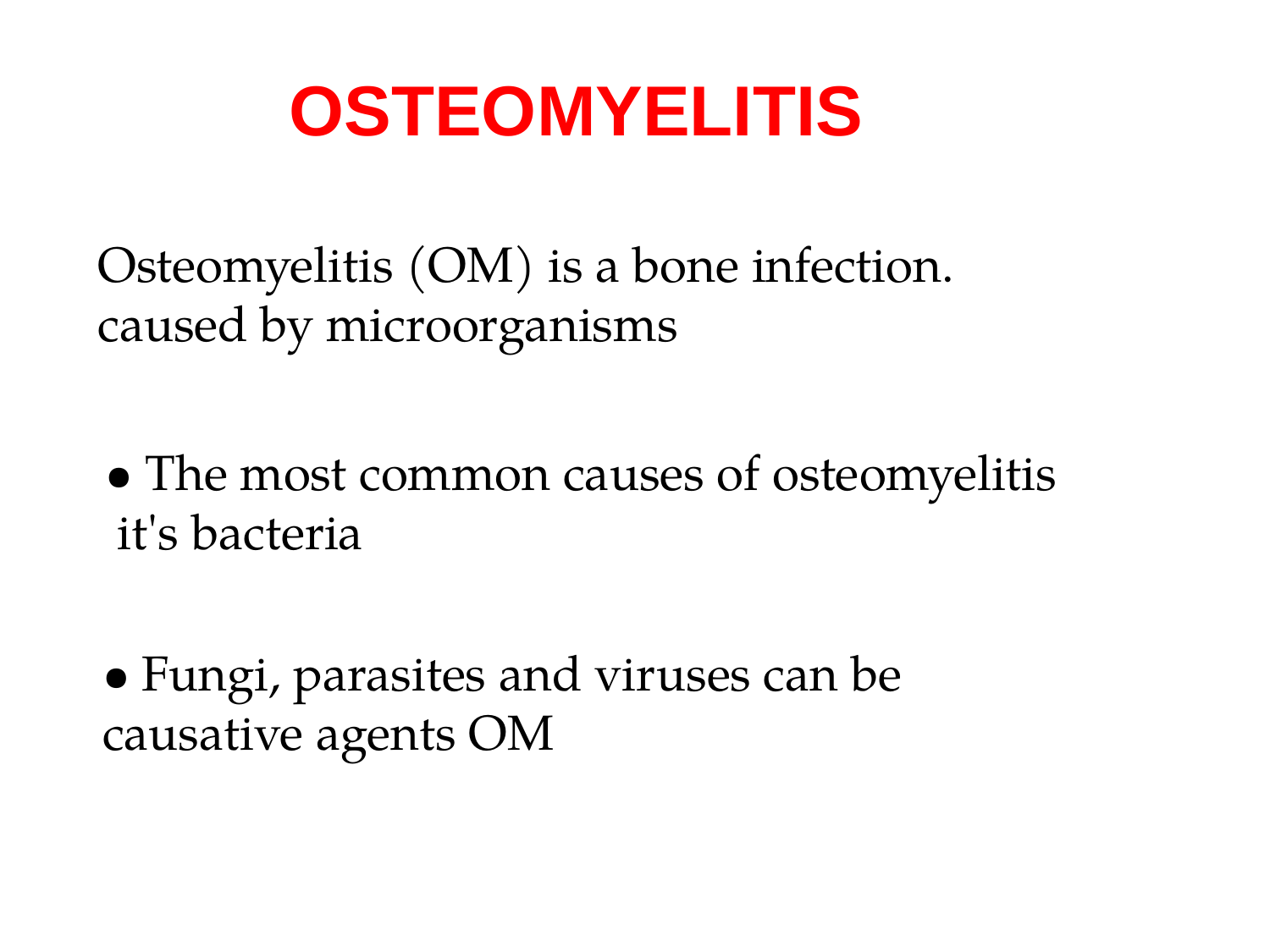

OSTEOMYELITIS
Osteomyelitis (OM) is a bone infection.
caused by microorganisms

• The most common causes of osteomyelitis
 it's bacteria

• Fungi, parasites and viruses can be
causative agents OM